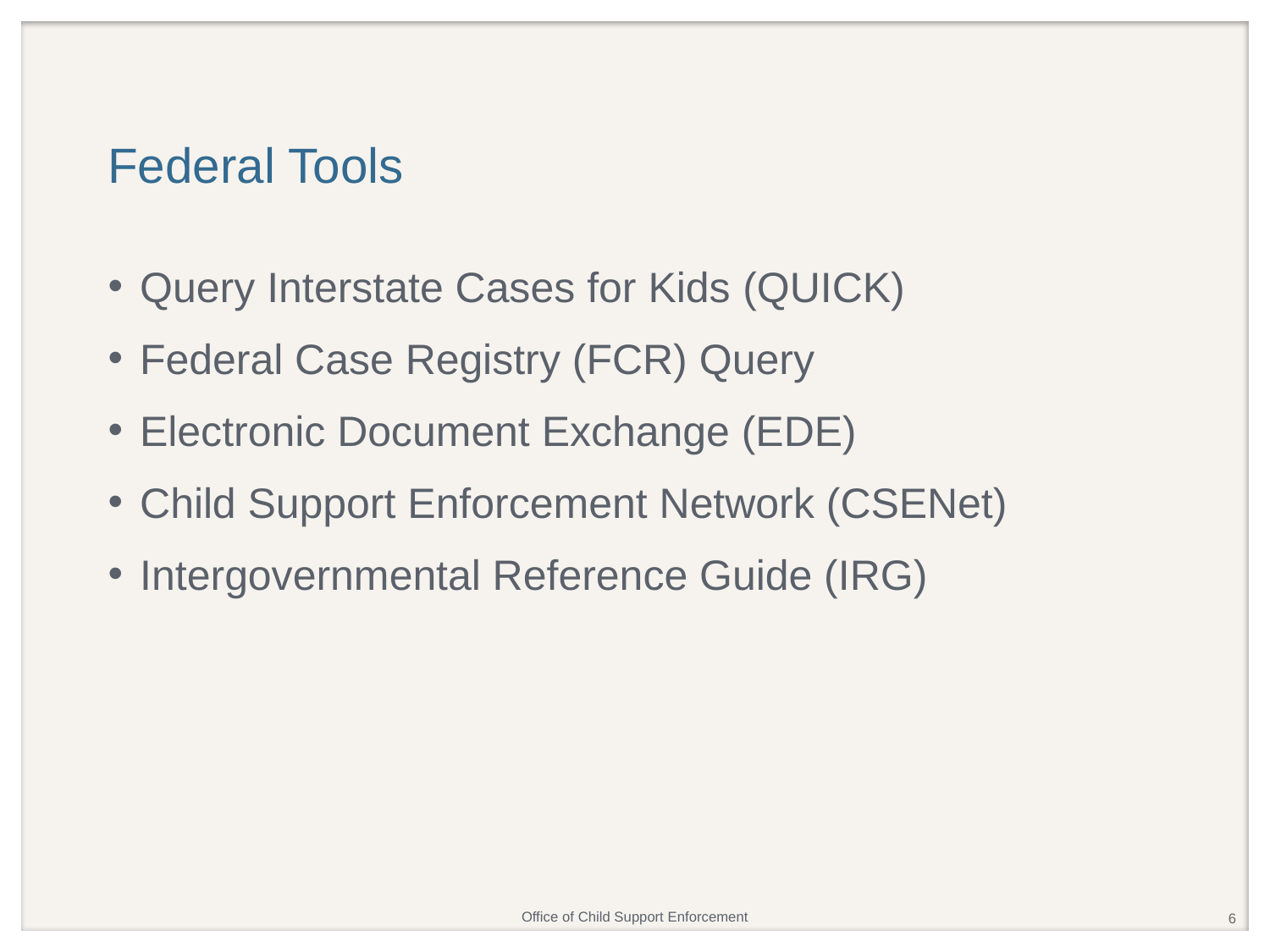

# Federal Tools
Query Interstate Cases for Kids (QUICK)
Federal Case Registry (FCR) Query
Electronic Document Exchange (EDE)
Child Support Enforcement Network (CSENet)
Intergovernmental Reference Guide (IRG)

6